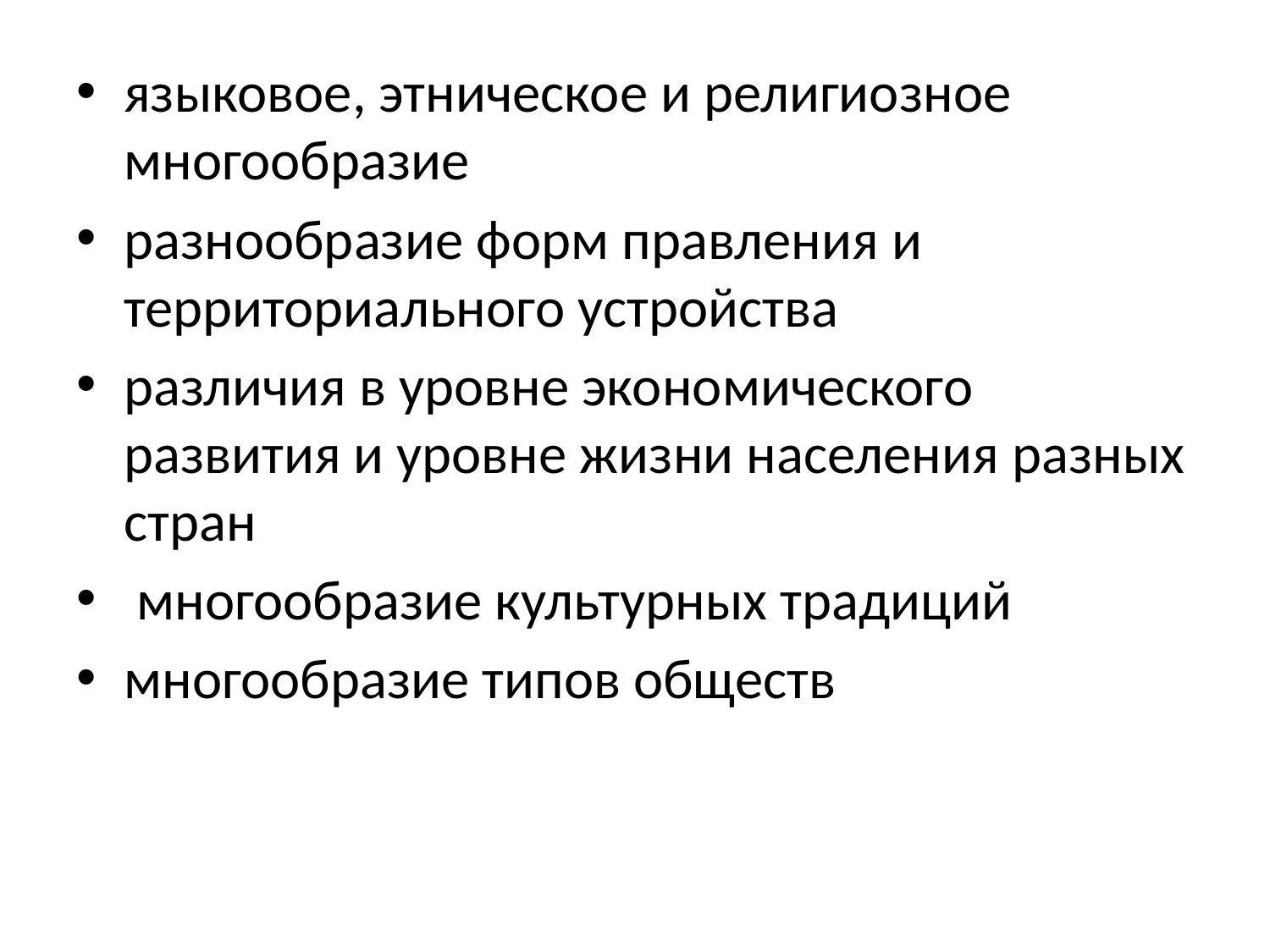

языковое, этническое и религиозное многообразие
разнообразие форм правления и территориального устройства
различия в уровне экономического развития и уровне жизни населения разных стран
 многообразие культурных традиций
многообразие типов обществ